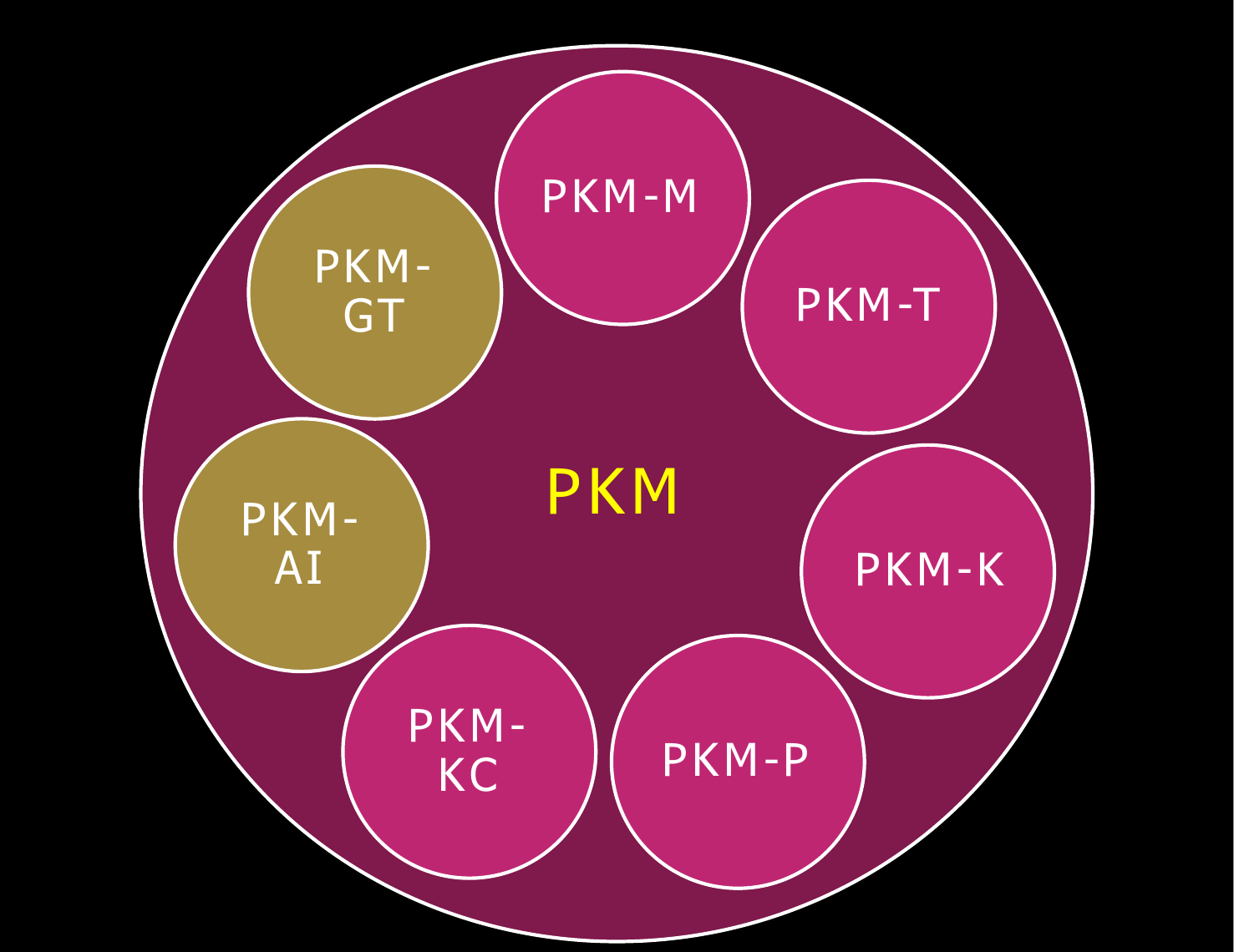

PKM
PKM-M
PKM-T
  PKM-K
PKM-P
PKM-KC
PKM-AI
PKM-GT